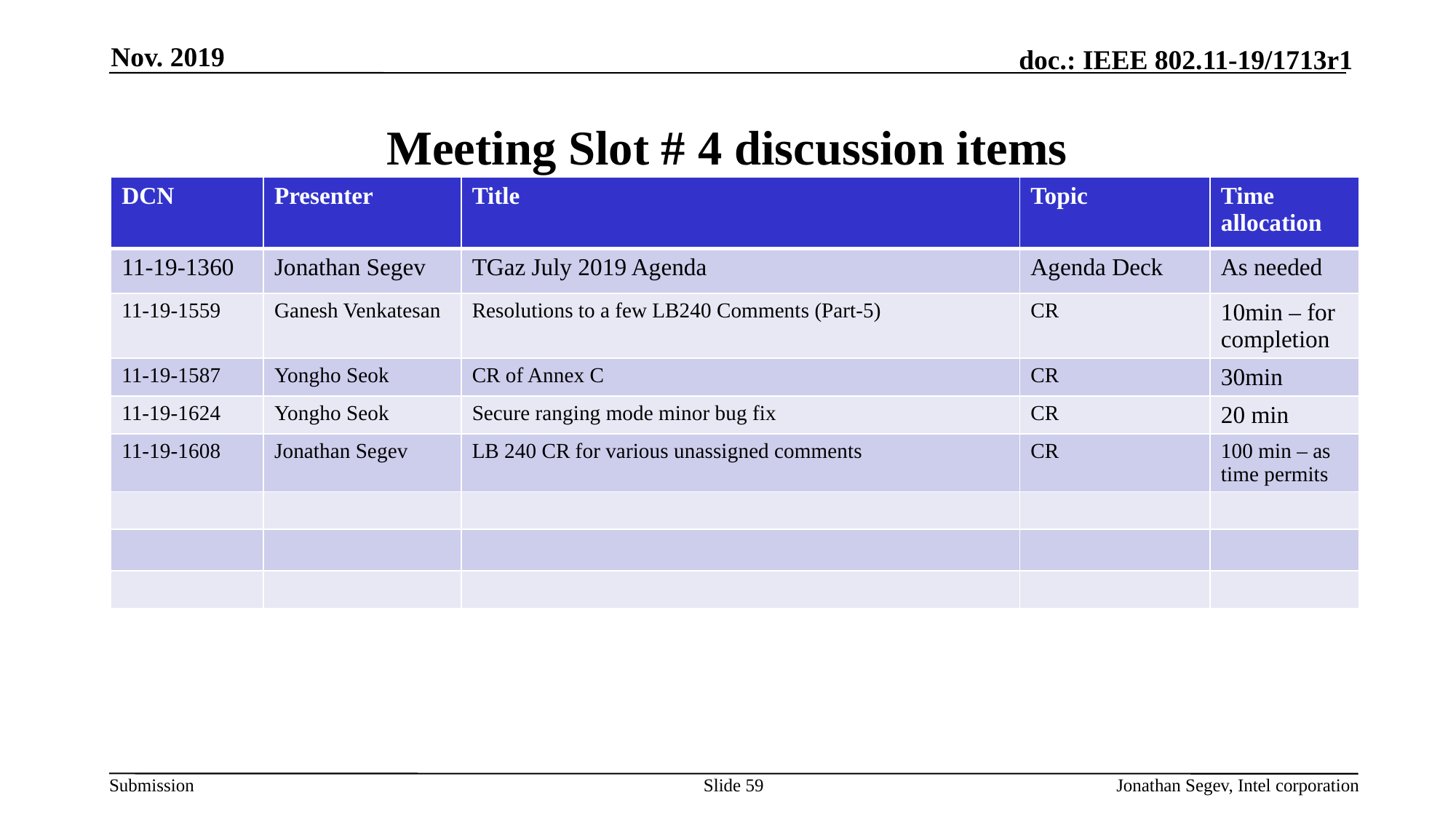

Nov. 2019
# Meeting Slot # 4 discussion items
| DCN | Presenter | Title | Topic | Time allocation |
| --- | --- | --- | --- | --- |
| 11-19-1360 | Jonathan Segev | TGaz July 2019 Agenda | Agenda Deck | As needed |
| 11-19-1559 | Ganesh Venkatesan | Resolutions to a few LB240 Comments (Part-5) | CR | 10min – for completion |
| 11-19-1587 | Yongho Seok | CR of Annex C | CR | 30min |
| 11-19-1624 | Yongho Seok | Secure ranging mode minor bug fix | CR | 20 min |
| 11-19-1608 | Jonathan Segev | LB 240 CR for various unassigned comments | CR | 100 min – as time permits |
|  |  |  |  |  |
|  |  |  |  |  |
|  |  |  |  |  |
Slide 59
Jonathan Segev, Intel corporation